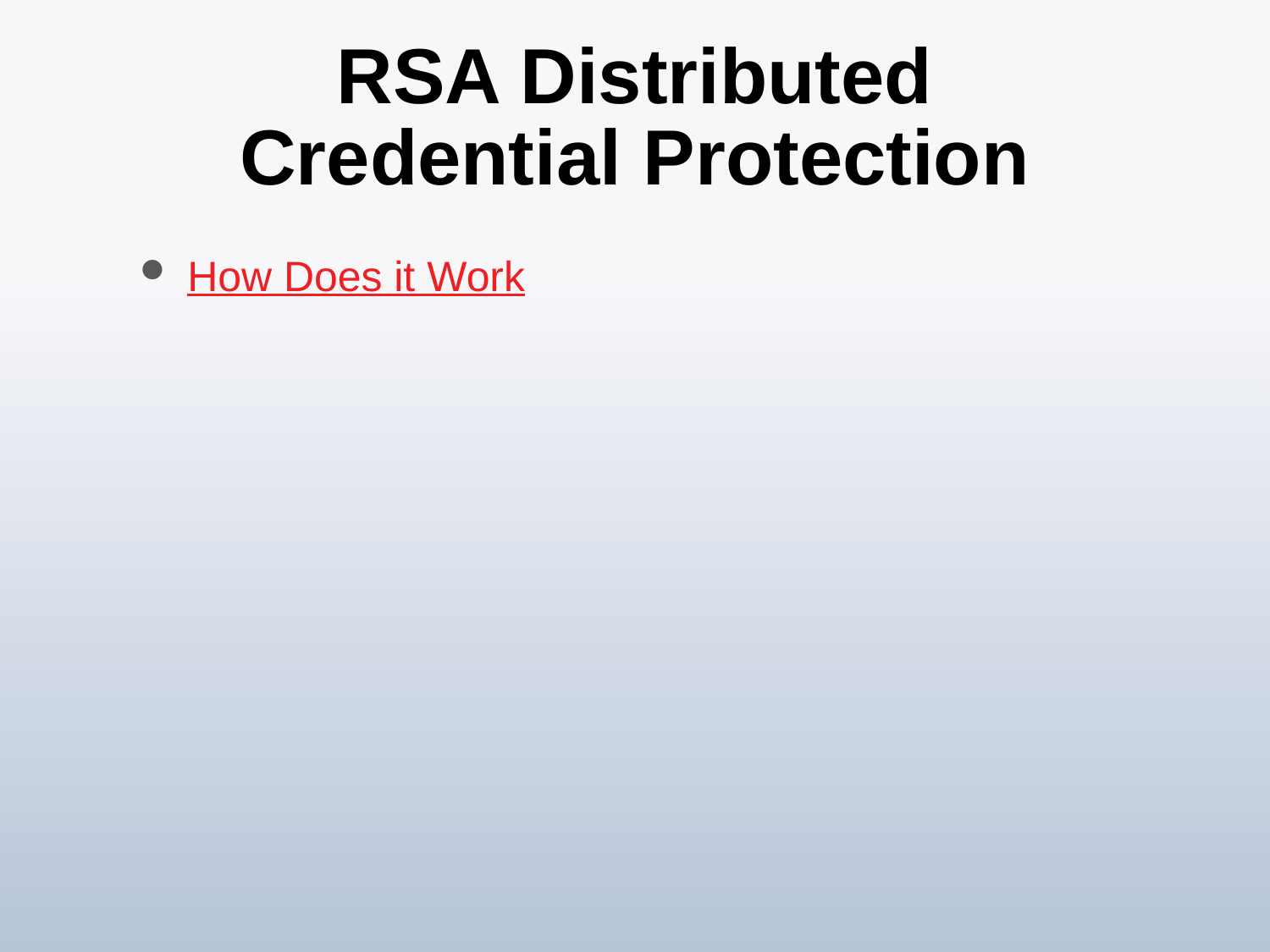

# RSA Distributed Credential Protection
How Does it Work